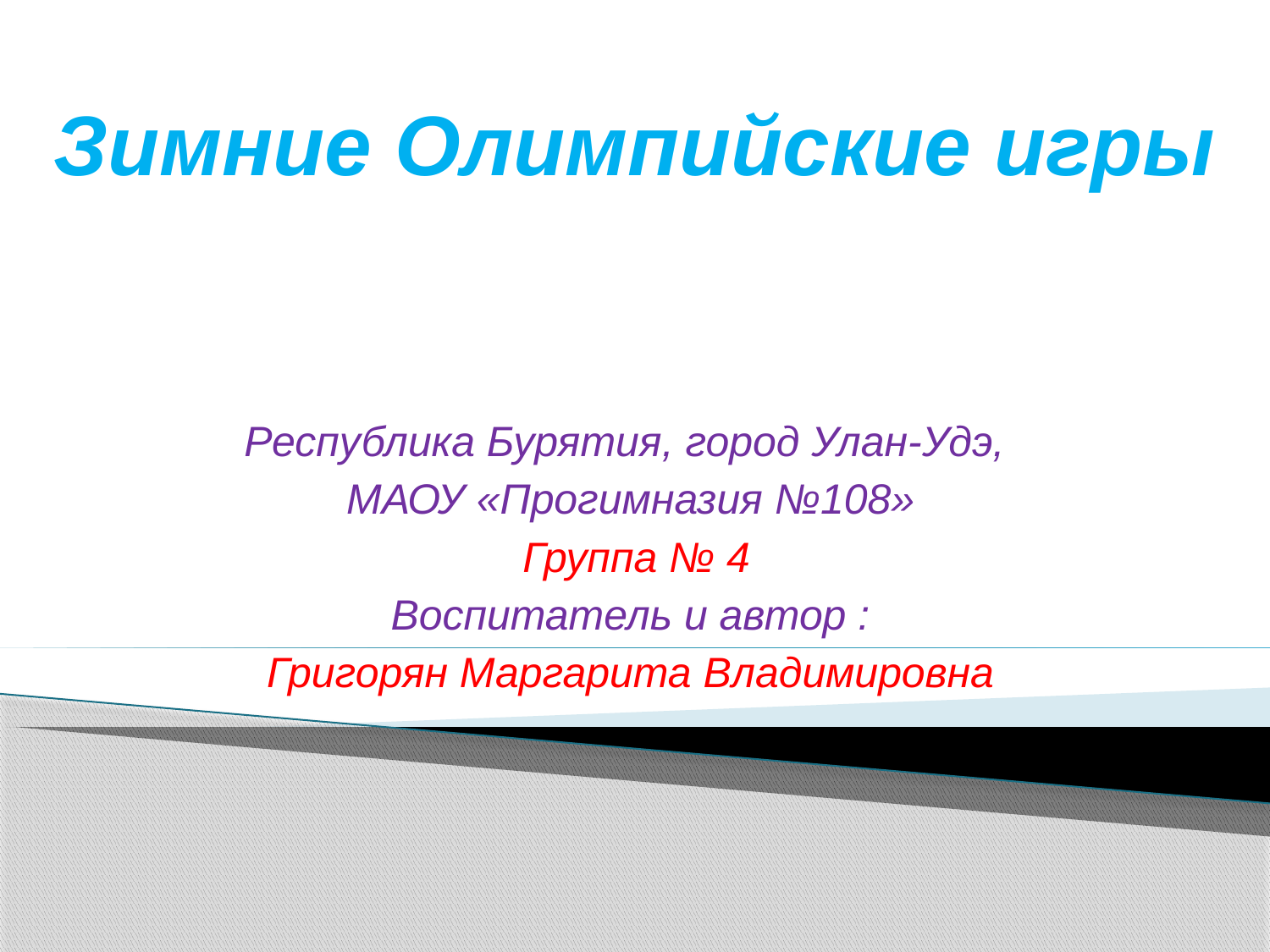

# Зимние Олимпийские игры
Республика Бурятия, город Улан-Удэ,
МАОУ «Прогимназия №108»
  Группа № 4
Воспитатель и автор :
Григорян Маргарита Владимировна